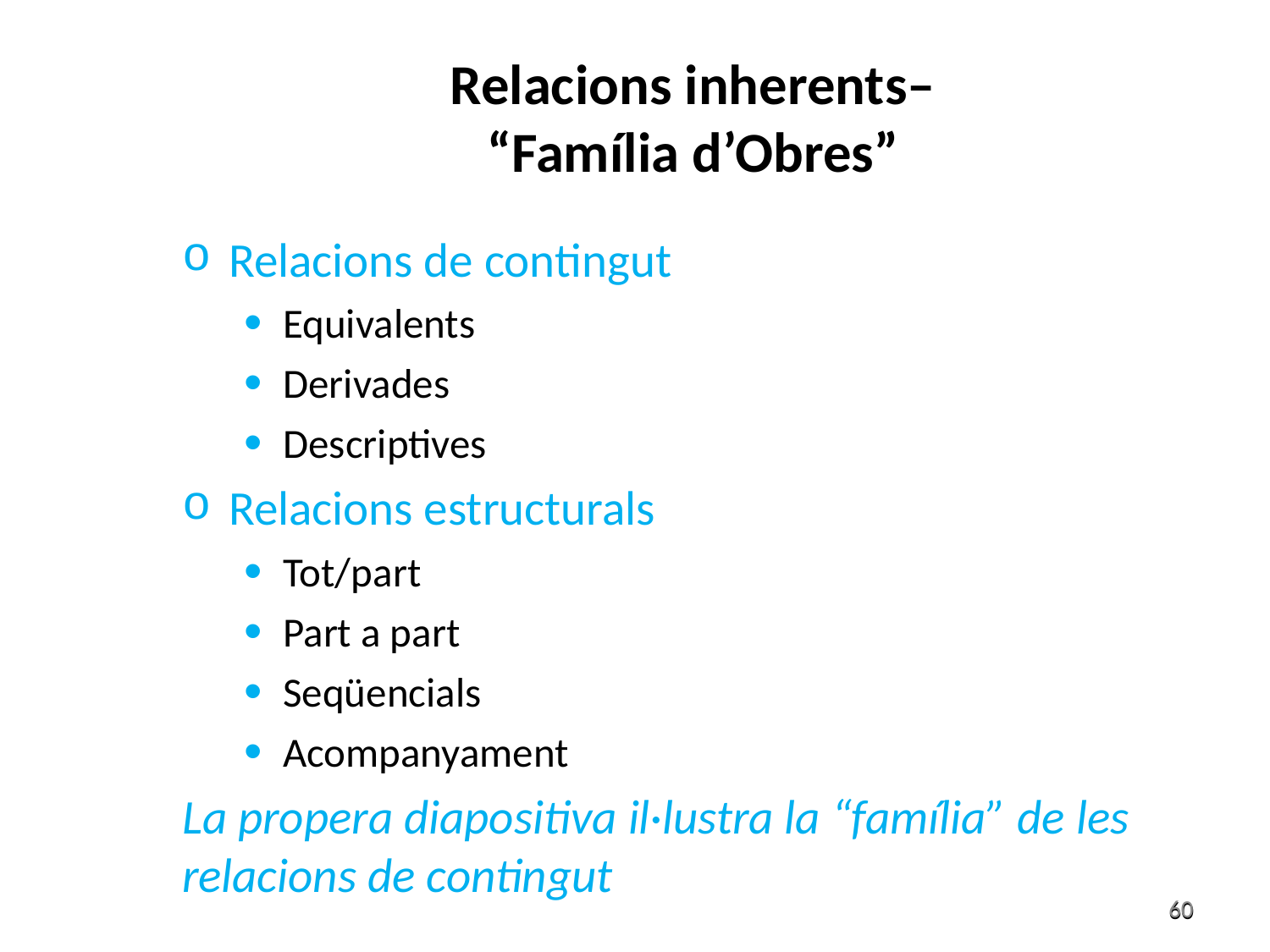

Relacions inherents–
“Família d’Obres”
Relacions de contingut
Equivalents
Derivades
Descriptives
Relacions estructurals
Tot/part
Part a part
Seqüencials
Acompanyament
La propera diapositiva il·lustra la “família” de les relacions de contingut
60
60